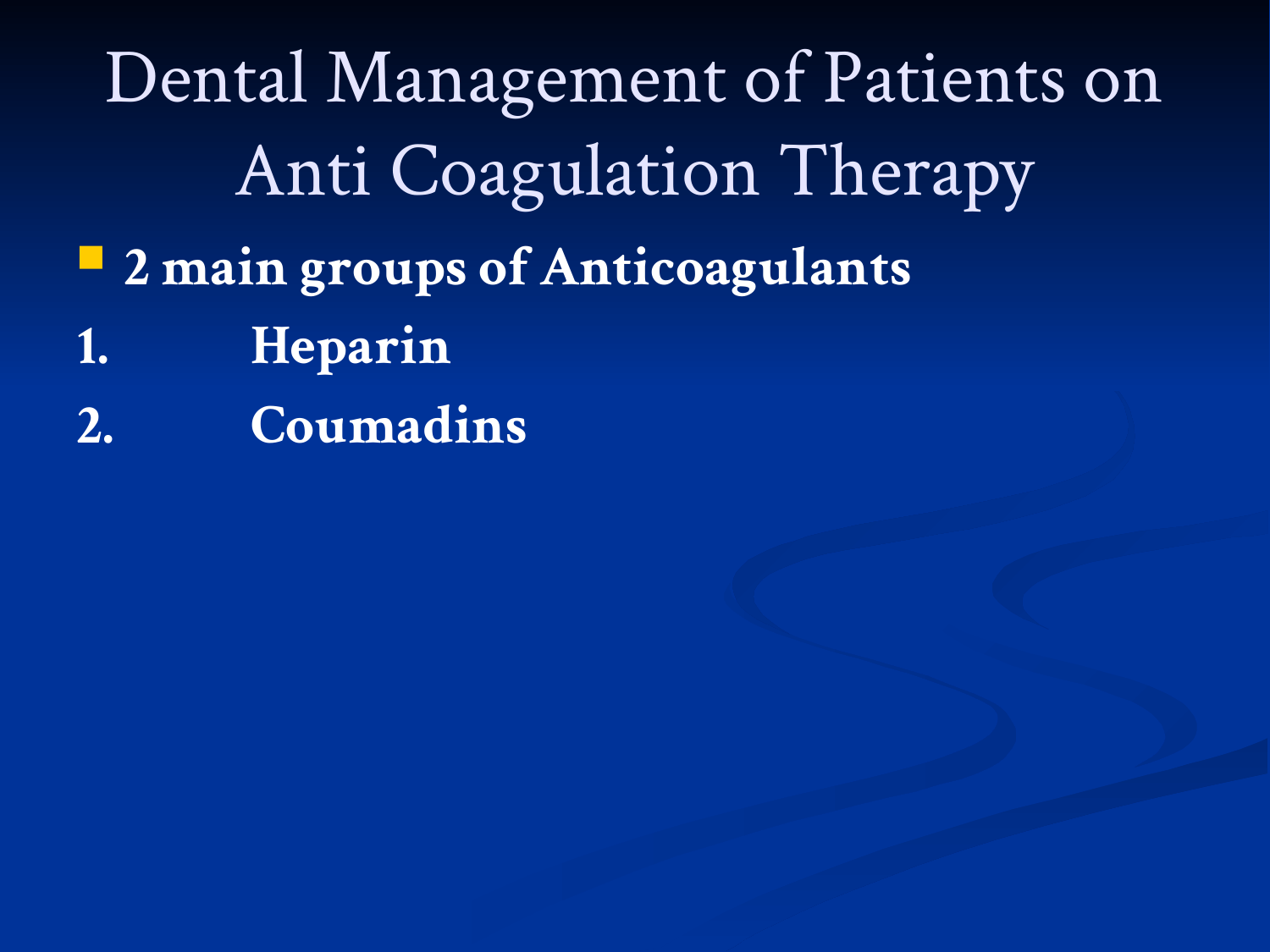

# Dental Management of Patients on Anti Coagulation Therapy
2 main groups of Anticoagulants
1.		Heparin
2.		Coumadins